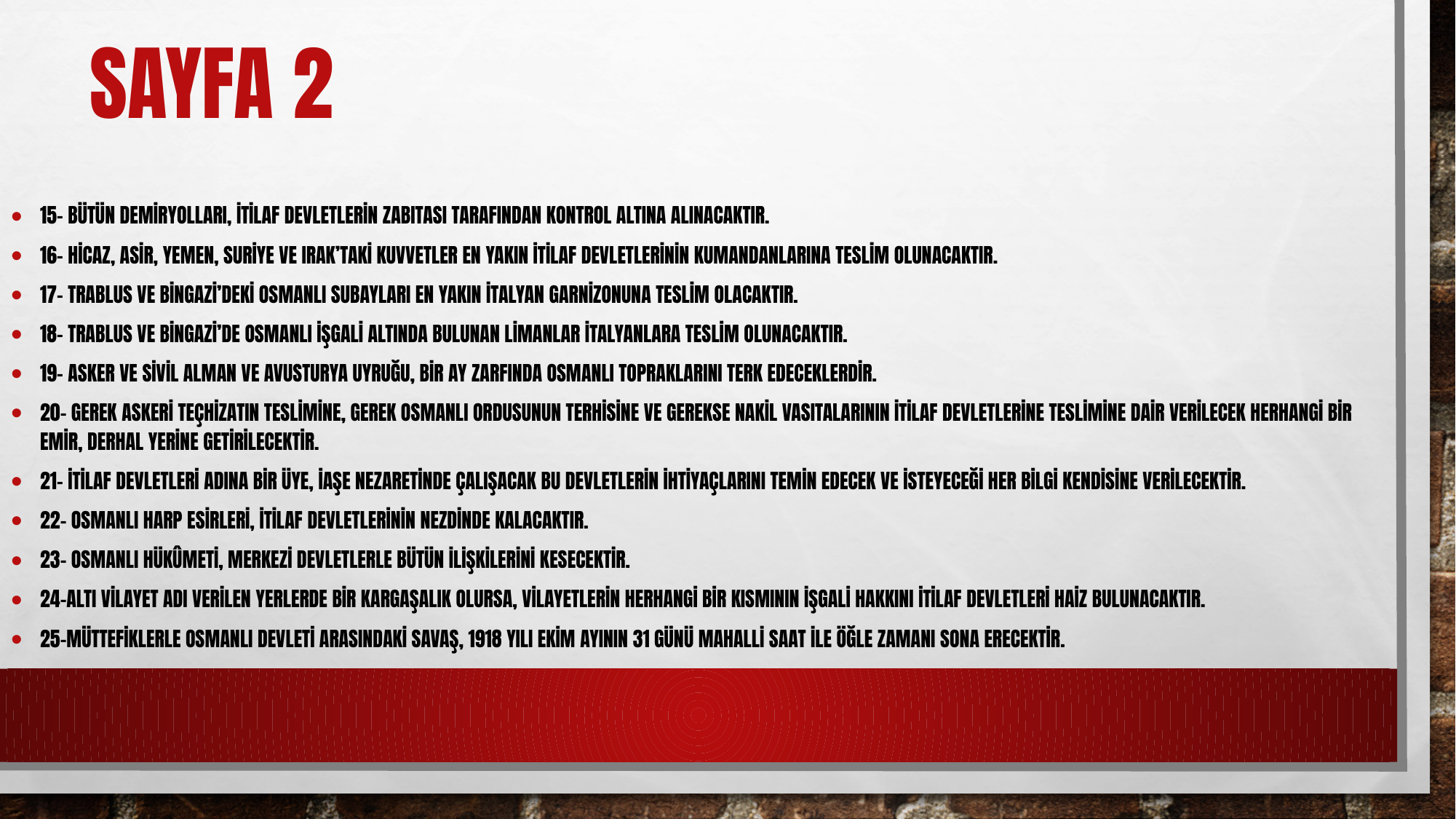

# Sayfa 2
15- Bütün demiryolları, İtilaf Devletlerin zabıtası tarafından kontrol altına alınacaktır.
16- Hicaz, Asir, Yemen, Suriye ve Irak’taki kuvvetler en yakın İtilaf Devletlerinin kumandanlarına teslim olunacaktır.
17- Trablus ve Bingazi’deki Osmanlı subayları en yakın İtalyan garnizonuna teslim olacaktır.
18- Trablus ve Bingazi’de Osmanlı işgali altında bulunan limanlar İtalyanlara teslim olunacaktır.
19- Asker ve sivil Alman ve Avusturya uyruğu, bir ay zarfında Osmanlı topraklarını terk edeceklerdir.
20- Gerek askeri teçhizatın teslimine, gerek Osmanlı Ordusunun terhisine ve gerekse nakil vasıtalarının İtilaf Devletlerine teslimine dair verilecek herhangi bir emir, derhal yerine getirilecektir.
21- İtilaf Devletleri adına bir üye, iaşe nezaretinde çalışacak bu devletlerin ihtiyaçlarını temin edecek ve isteyeceği her bilgi kendisine verilecektir.
22- Osmanlı harp esirleri, İtilaf Devletlerinin nezdinde kalacaktır.
23- Osmanlı Hükûmeti, merkezi devletlerle bütün ilişkilerini kesecektir.
24-Altı vilayet adı verilen yerlerde bir kargaşalık olursa, vilayetlerin herhangi bir kısmının işgali hakkını İtilaf Devletleri haiz bulunacaktır.
25-Müttefiklerle Osmanlı Devleti arasındaki savaş, 1918 yılı Ekim ayının 31 günü mahalli saat ile öğle zamanı sona erecektir.